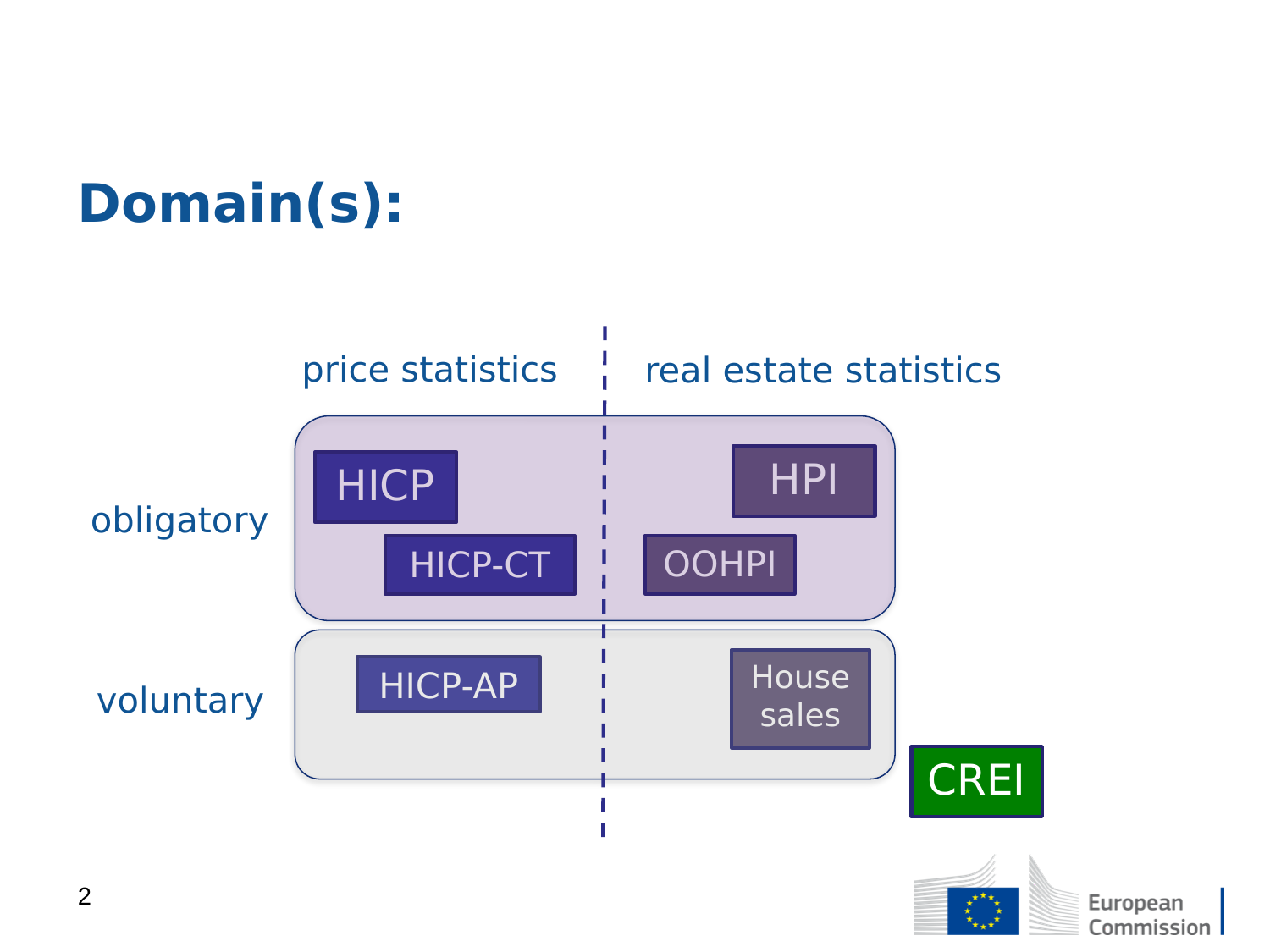

# Domain(s):
price statistics
real estate statistics

HPI
HICP
obligatory
OOHPI
HICP-CT

House sales
HICP-AP
voluntary
CREI
2